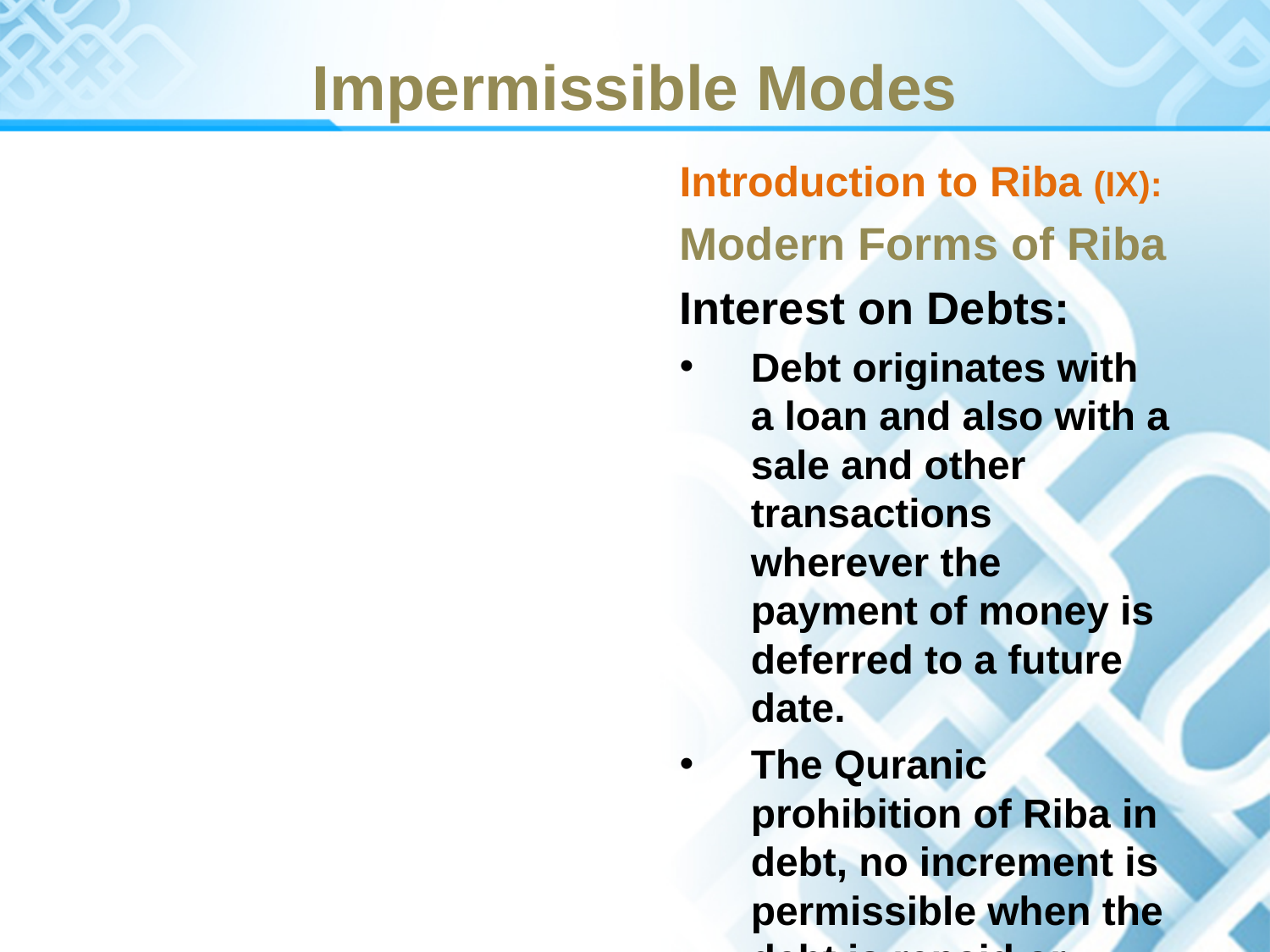

Impermissible Modes
Introduction to Riba (IX):
Modern Forms of Riba
Interest on Debts:
Debt originates with a loan and also with a sale and other transactions wherever the payment of money is deferred to a future date.
The Quranic prohibition of Riba in debt, no increment is permissible when the debt is repaid or settled.